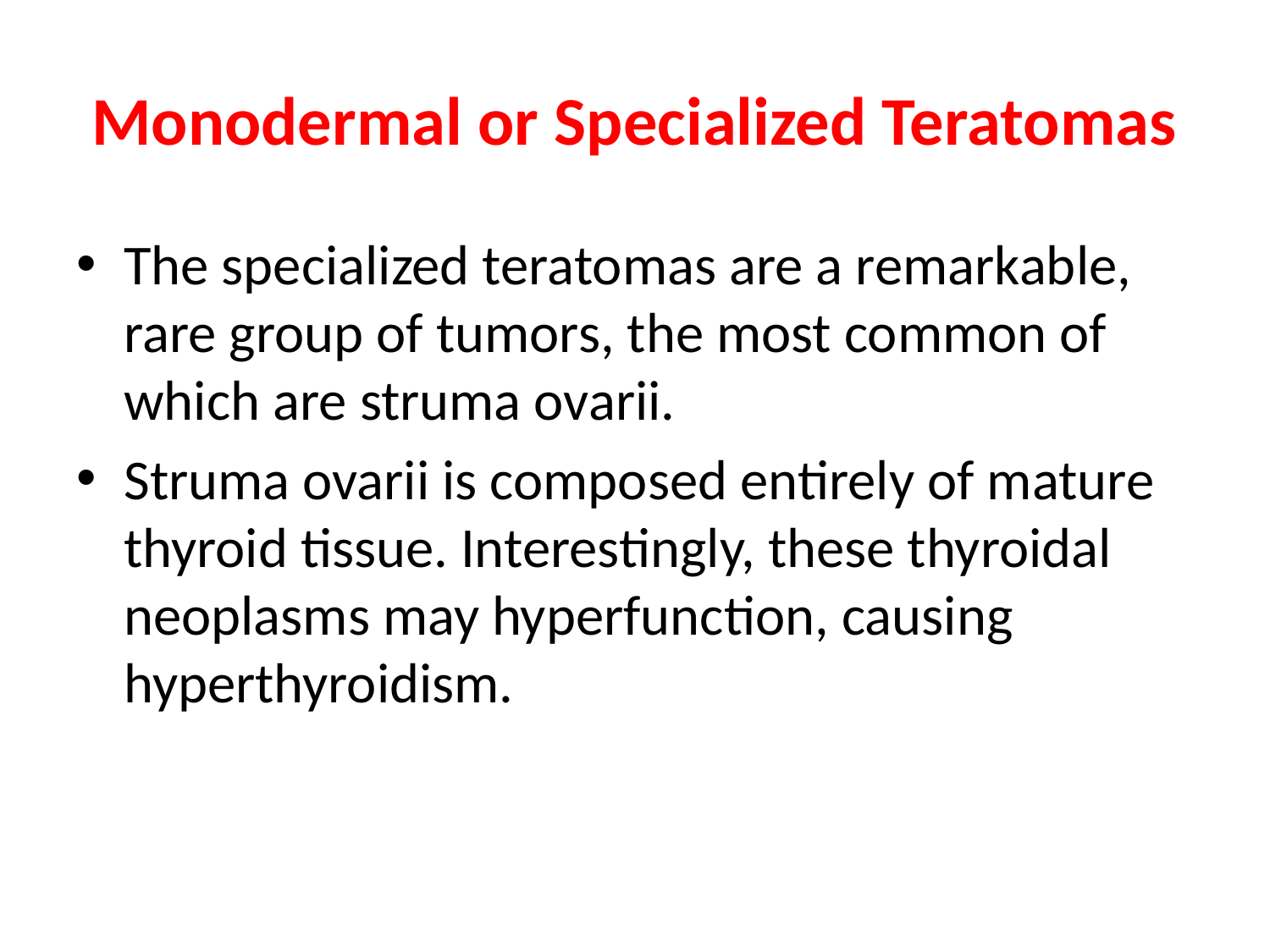

# Monodermal or Specialized Teratomas
The specialized teratomas are a remarkable, rare group of tumors, the most common of which are struma ovarii.
Struma ovarii is composed entirely of mature thyroid tissue. Interestingly, these thyroidal neoplasms may hyperfunction, causing hyperthyroidism.